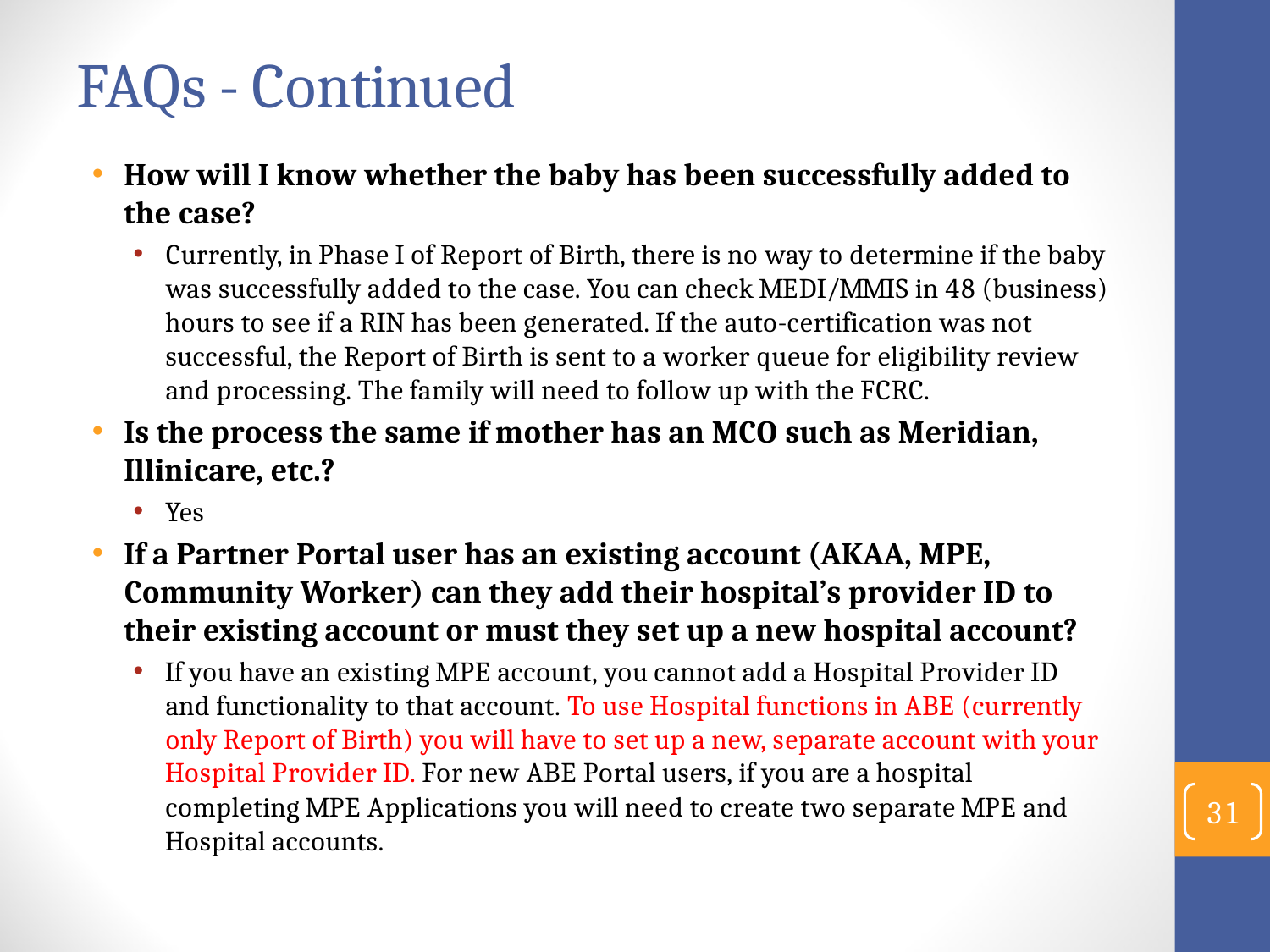

# FAQs - Continued
How will I know whether the baby has been successfully added to the case?
Currently, in Phase I of Report of Birth, there is no way to determine if the baby was successfully added to the case. You can check MEDI/MMIS in 48 (business) hours to see if a RIN has been generated. If the auto-certification was not successful, the Report of Birth is sent to a worker queue for eligibility review and processing. The family will need to follow up with the FCRC.
Is the process the same if mother has an MCO such as Meridian, Illinicare, etc.?
Yes
If a Partner Portal user has an existing account (AKAA, MPE, Community Worker) can they add their hospital’s provider ID to their existing account or must they set up a new hospital account?
If you have an existing MPE account, you cannot add a Hospital Provider ID and functionality to that account. To use Hospital functions in ABE (currently only Report of Birth) you will have to set up a new, separate account with your Hospital Provider ID. For new ABE Portal users, if you are a hospital completing MPE Applications you will need to create two separate MPE and Hospital accounts.

31